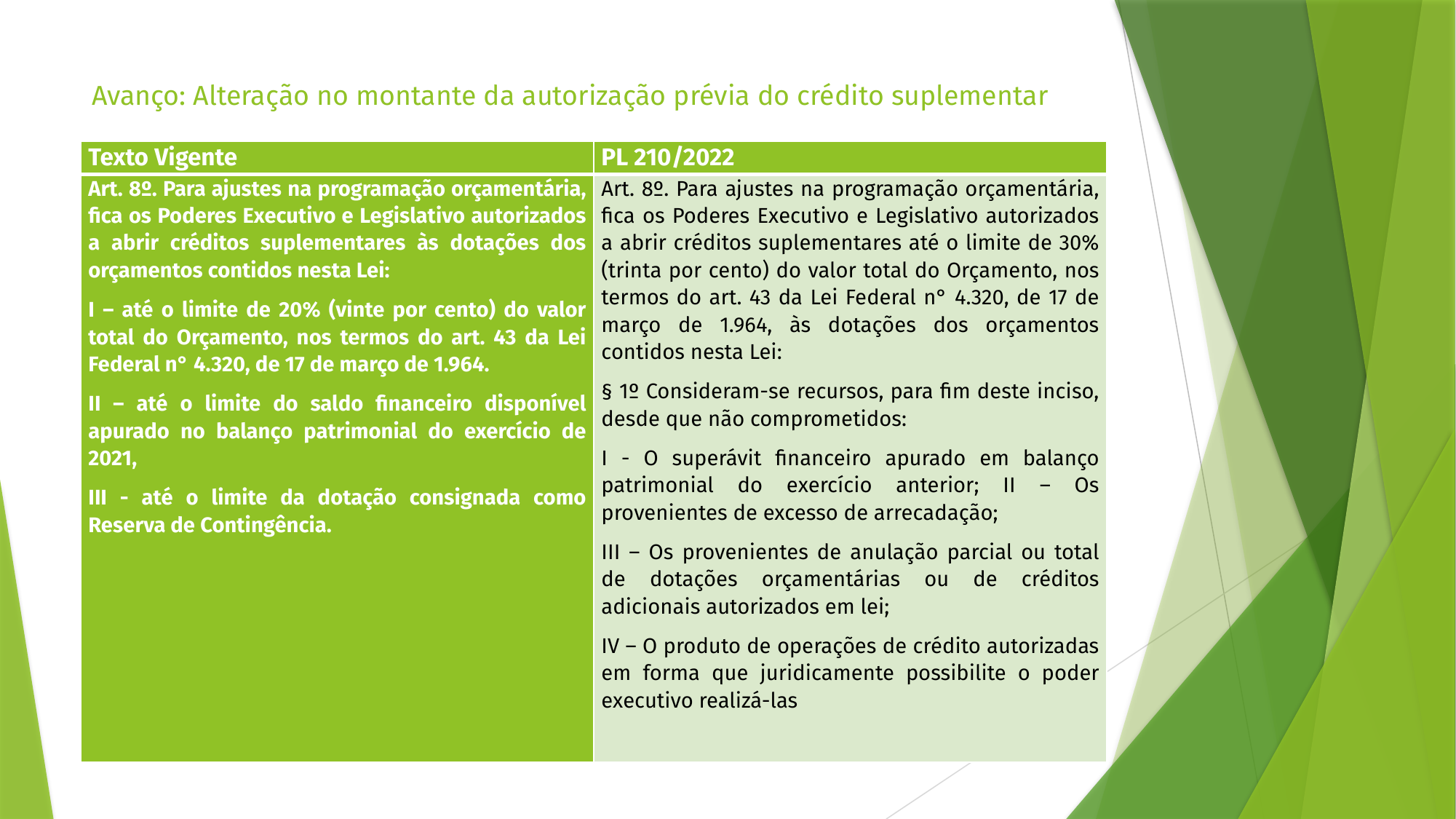

# Avanço: Alteração no montante da autorização prévia do crédito suplementar
| Texto Vigente | PL 210/2022 |
| --- | --- |
| Art. 8º. Para ajustes na programação orçamentária, fica os Poderes Executivo e Legislativo autorizados a abrir créditos suplementares às dotações dos orçamentos contidos nesta Lei: I – até o limite de 20% (vinte por cento) do valor total do Orçamento, nos termos do art. 43 da Lei Federal n° 4.320, de 17 de março de 1.964. II – até o limite do saldo financeiro disponível apurado no balanço patrimonial do exercício de 2021, III - até o limite da dotação consignada como Reserva de Contingência. | Art. 8º. Para ajustes na programação orçamentária, fica os Poderes Executivo e Legislativo autorizados a abrir créditos suplementares até o limite de 30% (trinta por cento) do valor total do Orçamento, nos termos do art. 43 da Lei Federal n° 4.320, de 17 de março de 1.964, às dotações dos orçamentos contidos nesta Lei: § 1º Consideram-se recursos, para fim deste inciso, desde que não comprometidos: I - O superávit financeiro apurado em balanço patrimonial do exercício anterior; II – Os provenientes de excesso de arrecadação; III – Os provenientes de anulação parcial ou total de dotações orçamentárias ou de créditos adicionais autorizados em lei; IV – O produto de operações de crédito autorizadas em forma que juridicamente possibilite o poder executivo realizá-las |